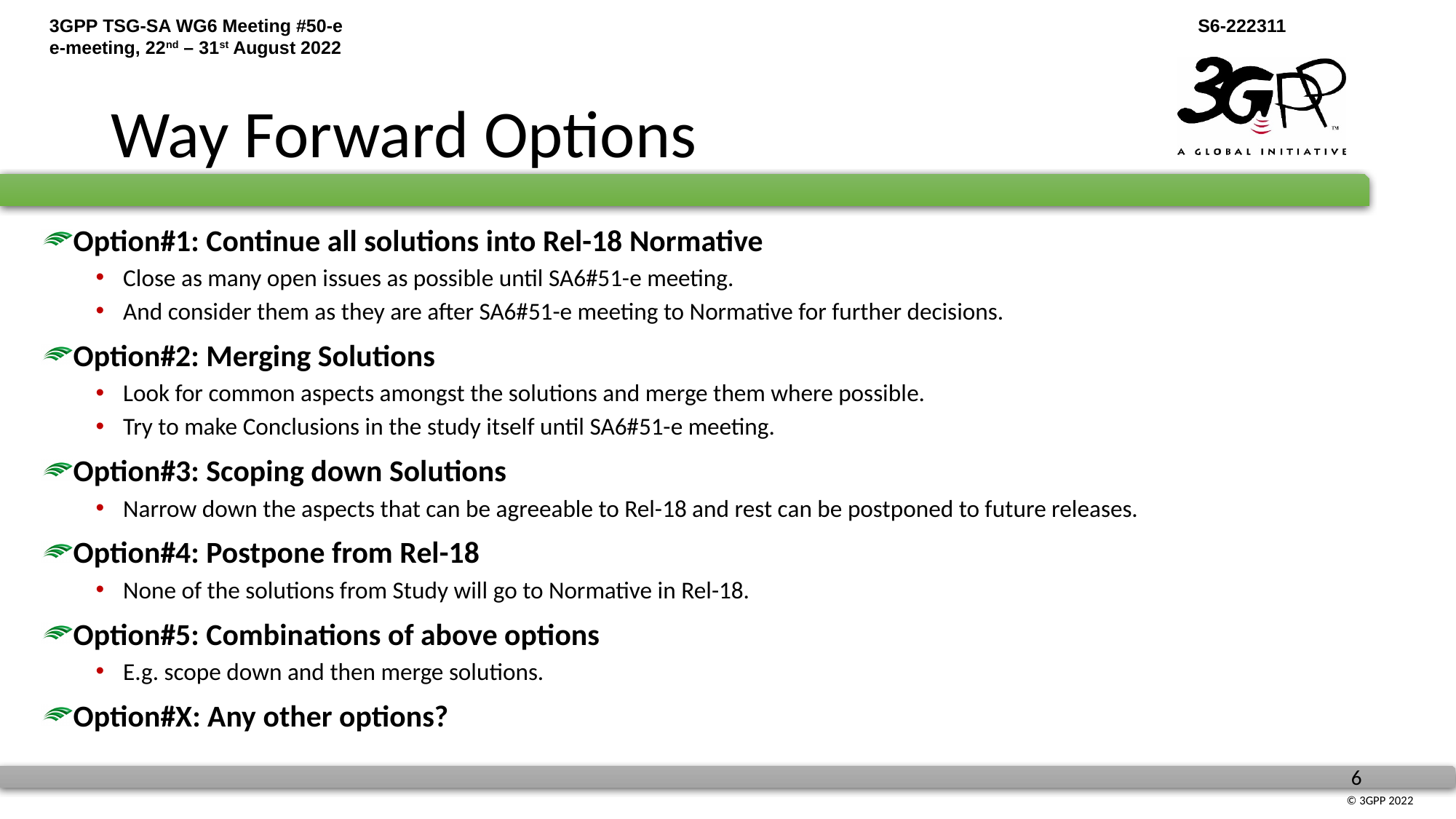

# Way Forward Options
Option#1: Continue all solutions into Rel-18 Normative
Close as many open issues as possible until SA6#51-e meeting.
And consider them as they are after SA6#51-e meeting to Normative for further decisions.
Option#2: Merging Solutions
Look for common aspects amongst the solutions and merge them where possible.
Try to make Conclusions in the study itself until SA6#51-e meeting.
Option#3: Scoping down Solutions
Narrow down the aspects that can be agreeable to Rel-18 and rest can be postponed to future releases.
Option#4: Postpone from Rel-18
None of the solutions from Study will go to Normative in Rel-18.
Option#5: Combinations of above options
E.g. scope down and then merge solutions.
Option#X: Any other options?